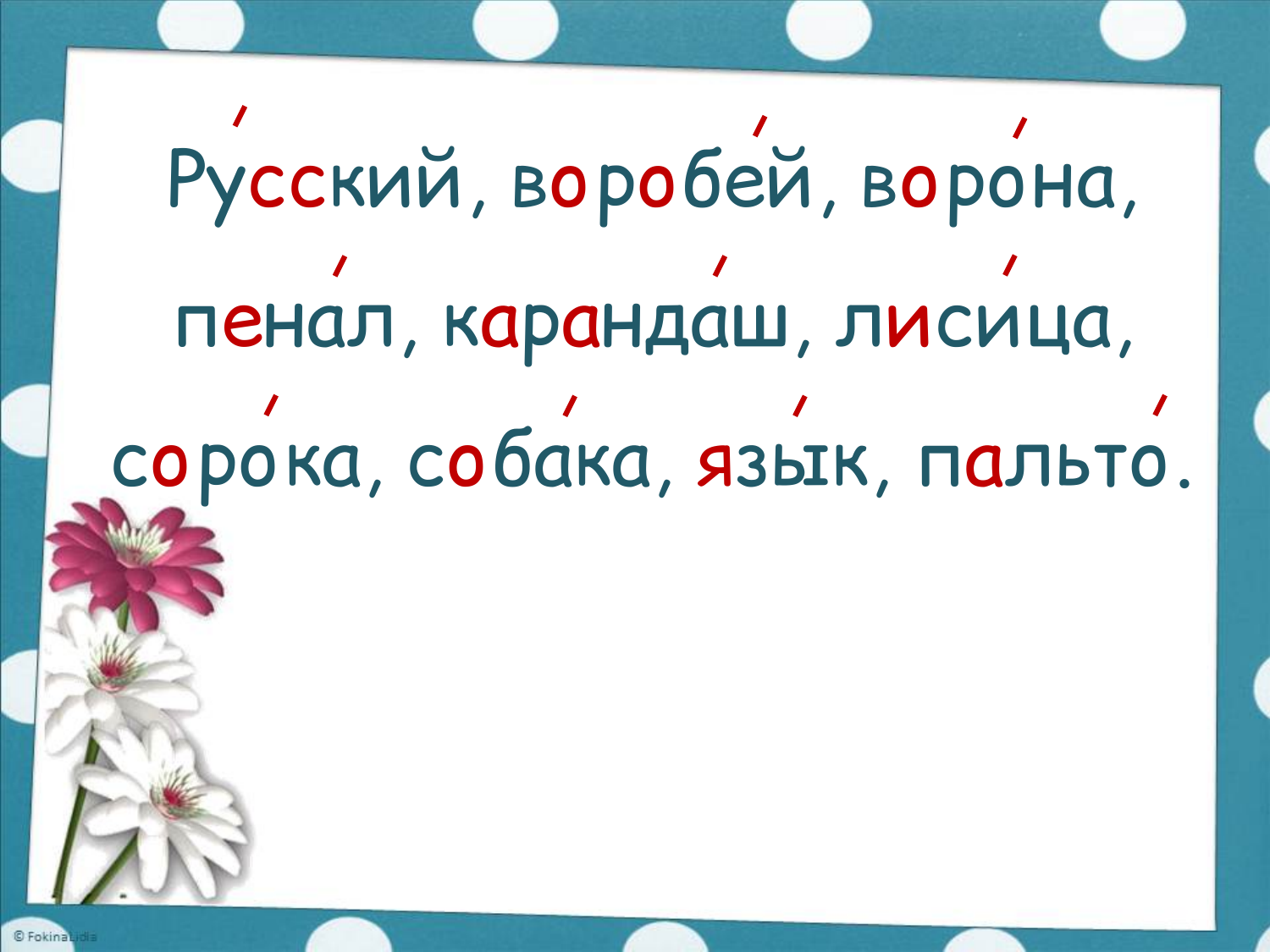

Русский, воробей, ворона, пенал, карандаш, лисица, сорока, собака, язык, пальто.